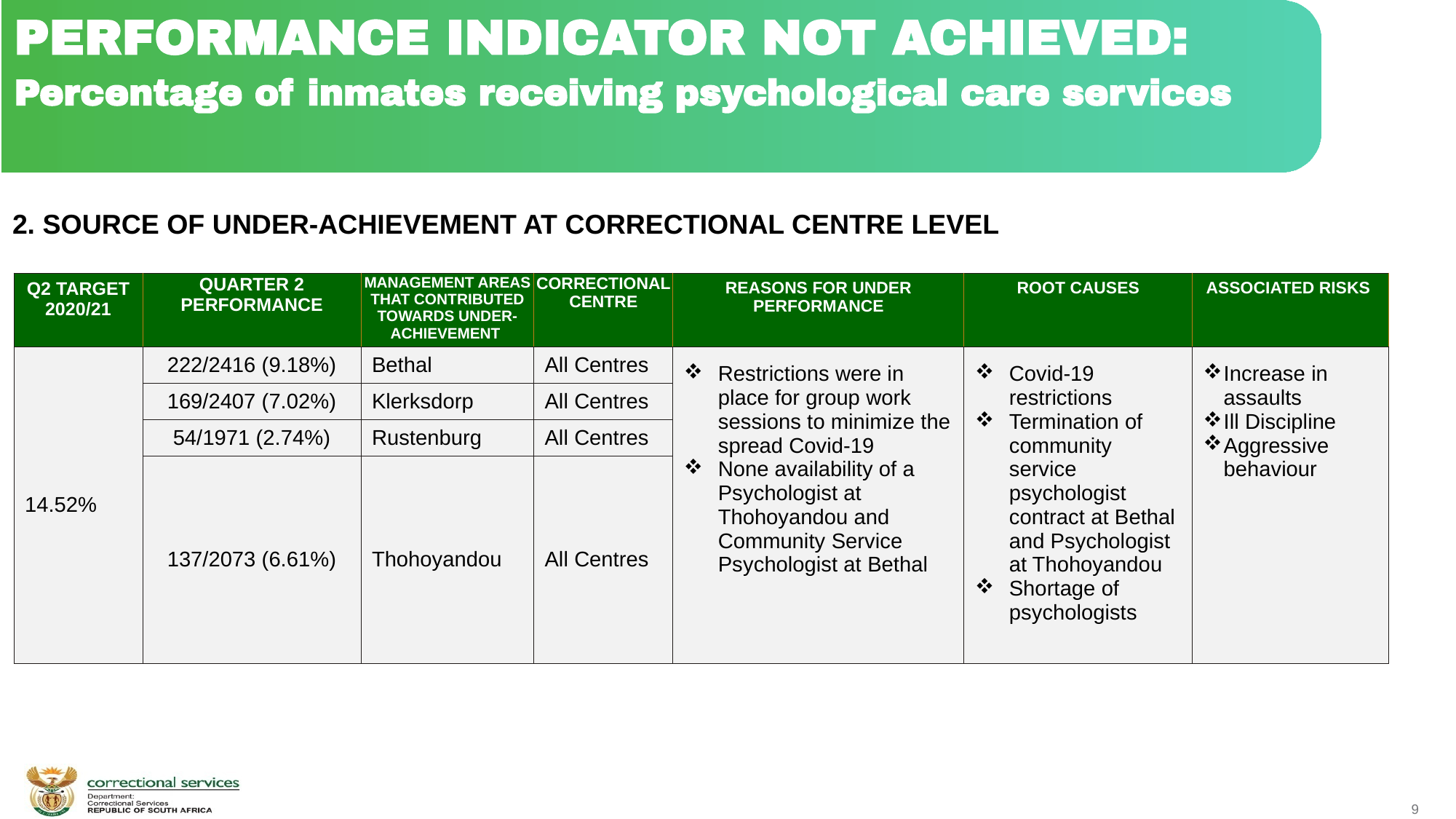

PERFORMANCE INDICATOR NOT ACHIEVED:
Percentage of inmates receiving psychological care services
     2. SOURCE OF UNDER-ACHIEVEMENT AT CORRECTIONAL CENTRE LEVEL
| Q2 TARGET 2020/21 | QUARTER 2 PERFORMANCE | MANAGEMENT AREAS THAT CONTRIBUTED TOWARDS UNDER-ACHIEVEMENT | CORRECTIONAL CENTRE | REASONS FOR UNDER PERFORMANCE | ROOT CAUSES | ASSOCIATED RISKS |
| --- | --- | --- | --- | --- | --- | --- |
| 14.52% | 222/2416 (9.18%) | Bethal | All Centres | Restrictions were in place for group work sessions to minimize the spread Covid-19 None availability of a Psychologist at Thohoyandou and Community Service Psychologist at Bethal | Covid-19 restrictions Termination of community service psychologist contract at Bethal and Psychologist at Thohoyandou Shortage of psychologists | Increase in assaults Ill Discipline Aggressive behaviour |
|  | 169/2407 (7.02%) | Klerksdorp | All Centres |  |  |  |
|  | 54/1971 (2.74%) | Rustenburg | All Centres |  |  |  |
|  | 137/2073 (6.61%) | Thohoyandou | All Centres |  |  |  |